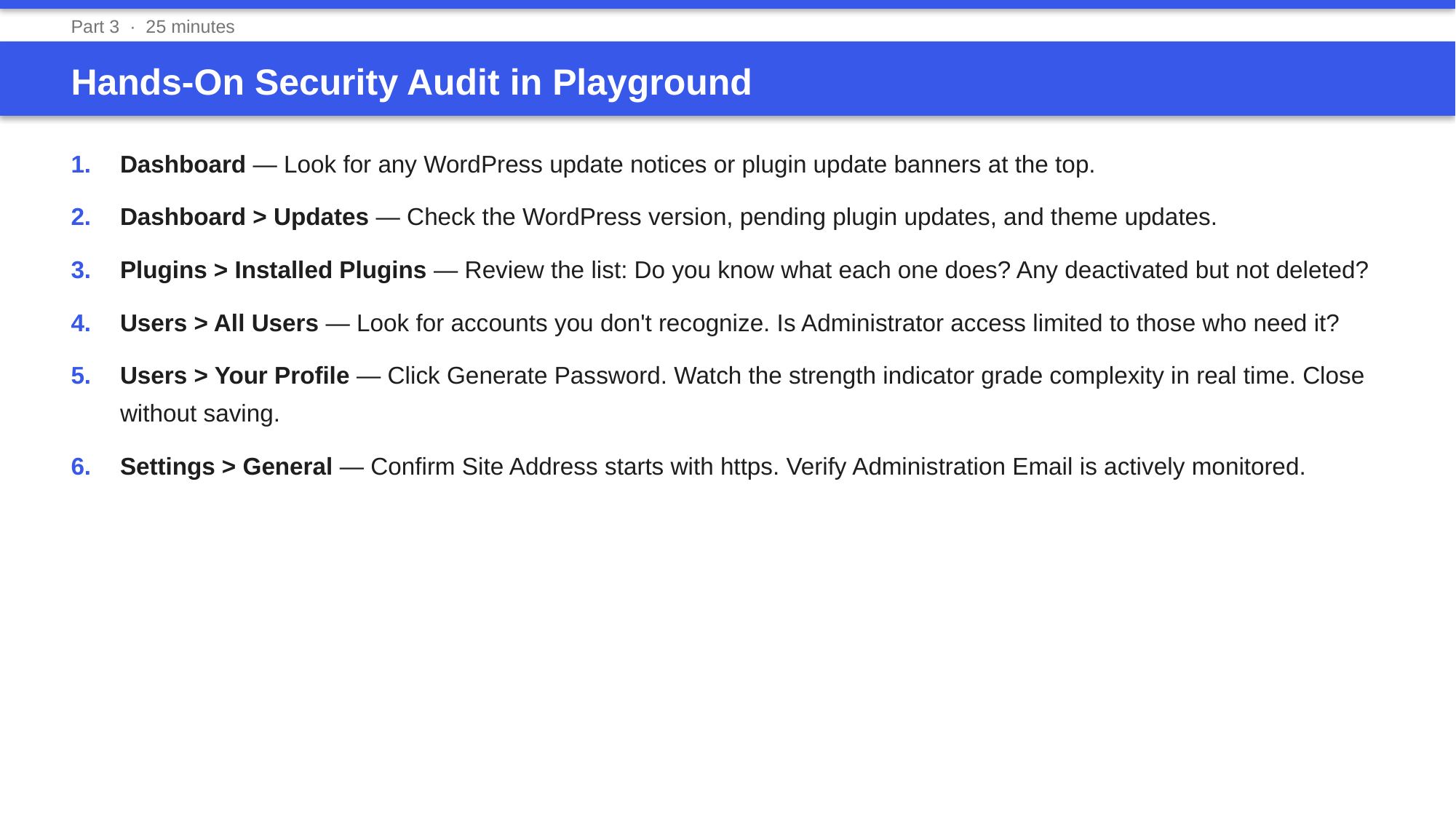

Part 3  ·  25 minutes

Hands-On Security Audit in Playground
1.	Dashboard — Look for any WordPress update notices or plugin update banners at the top.
2.	Dashboard > Updates — Check the WordPress version, pending plugin updates, and theme updates.
3.	Plugins > Installed Plugins — Review the list: Do you know what each one does? Any deactivated but not deleted?
4.	Users > All Users — Look for accounts you don't recognize. Is Administrator access limited to those who need it?
5.	Users > Your Profile — Click Generate Password. Watch the strength indicator grade complexity in real time. Close without saving.
6.	Settings > General — Confirm Site Address starts with https. Verify Administration Email is actively monitored.